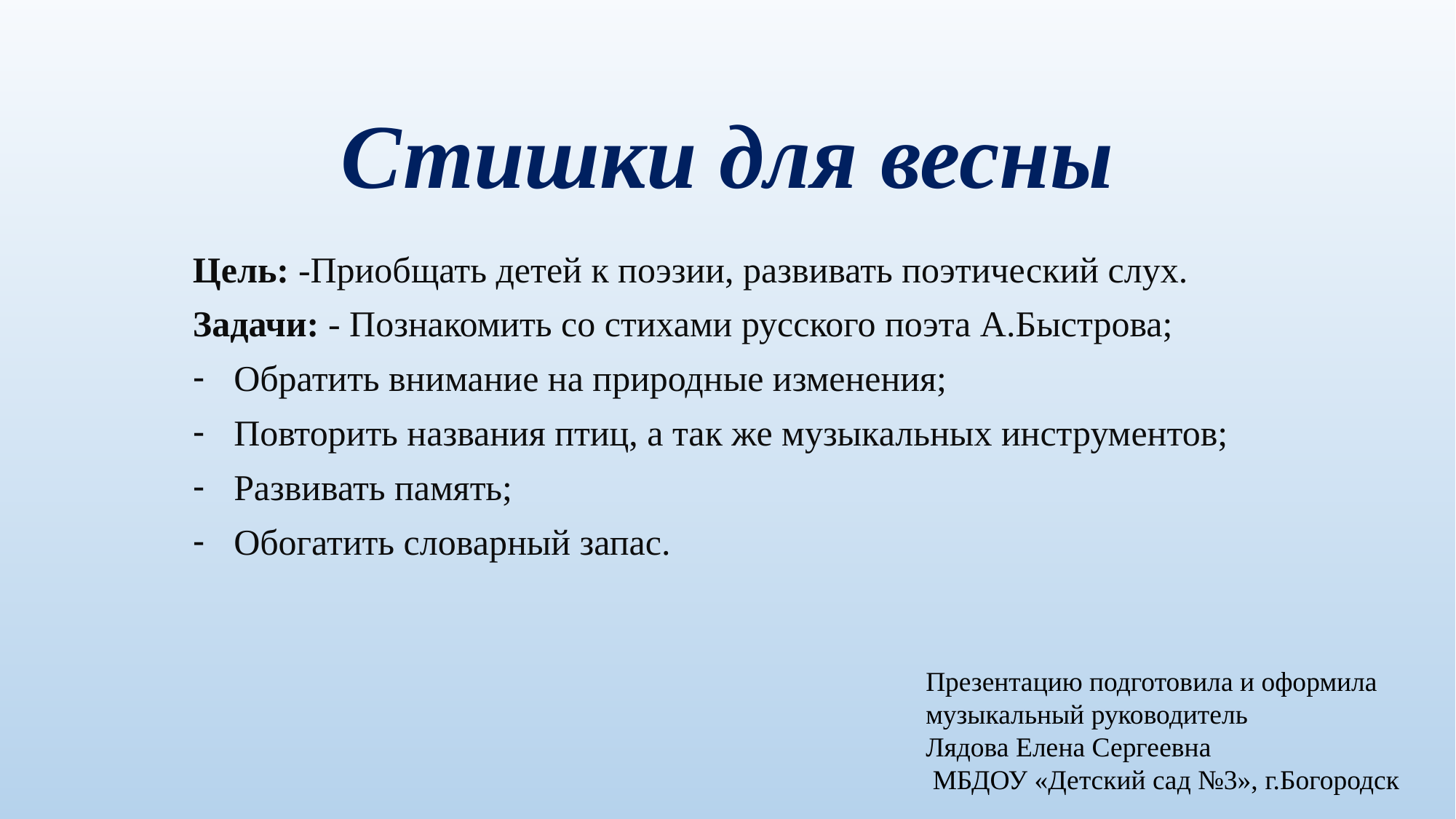

# Стишки для весны
Цель: -Приобщать детей к поэзии, развивать поэтический слух.
Задачи: - Познакомить со стихами русского поэта А.Быстрова;
Обратить внимание на природные изменения;
Повторить названия птиц, а так же музыкальных инструментов;
Развивать память;
Обогатить словарный запас.
Презентацию подготовила и оформила музыкальный руководитель
Лядова Елена Сергеевна
 МБДОУ «Детский сад №3», г.Богородск